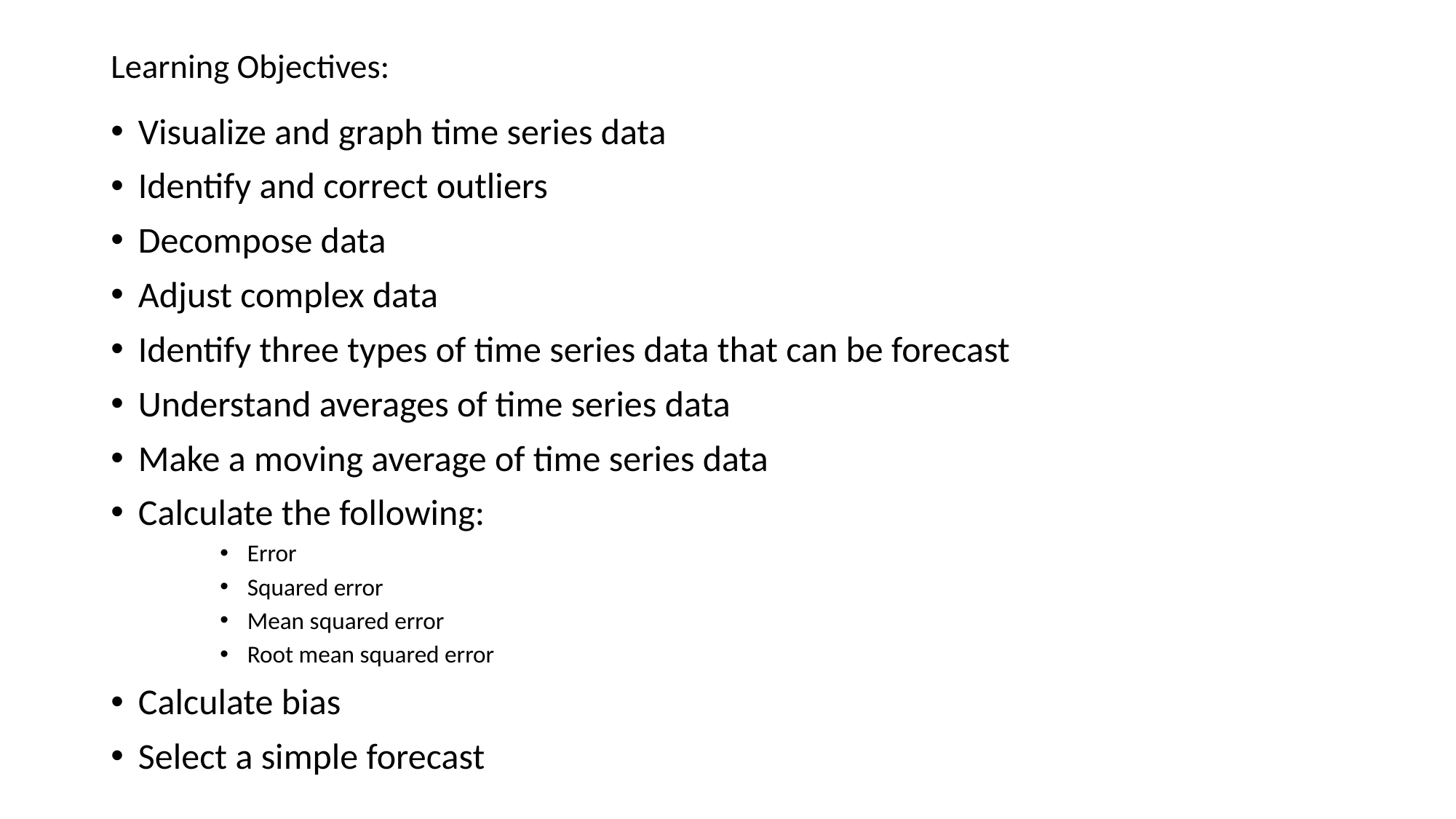

# Learning Objectives:
Visualize and graph time series data
Identify and correct outliers
Decompose data
Adjust complex data
Identify three types of time series data that can be forecast
Understand averages of time series data
Make a moving average of time series data
Calculate the following:
Error
Squared error
Mean squared error
Root mean squared error
Calculate bias
Select a simple forecast